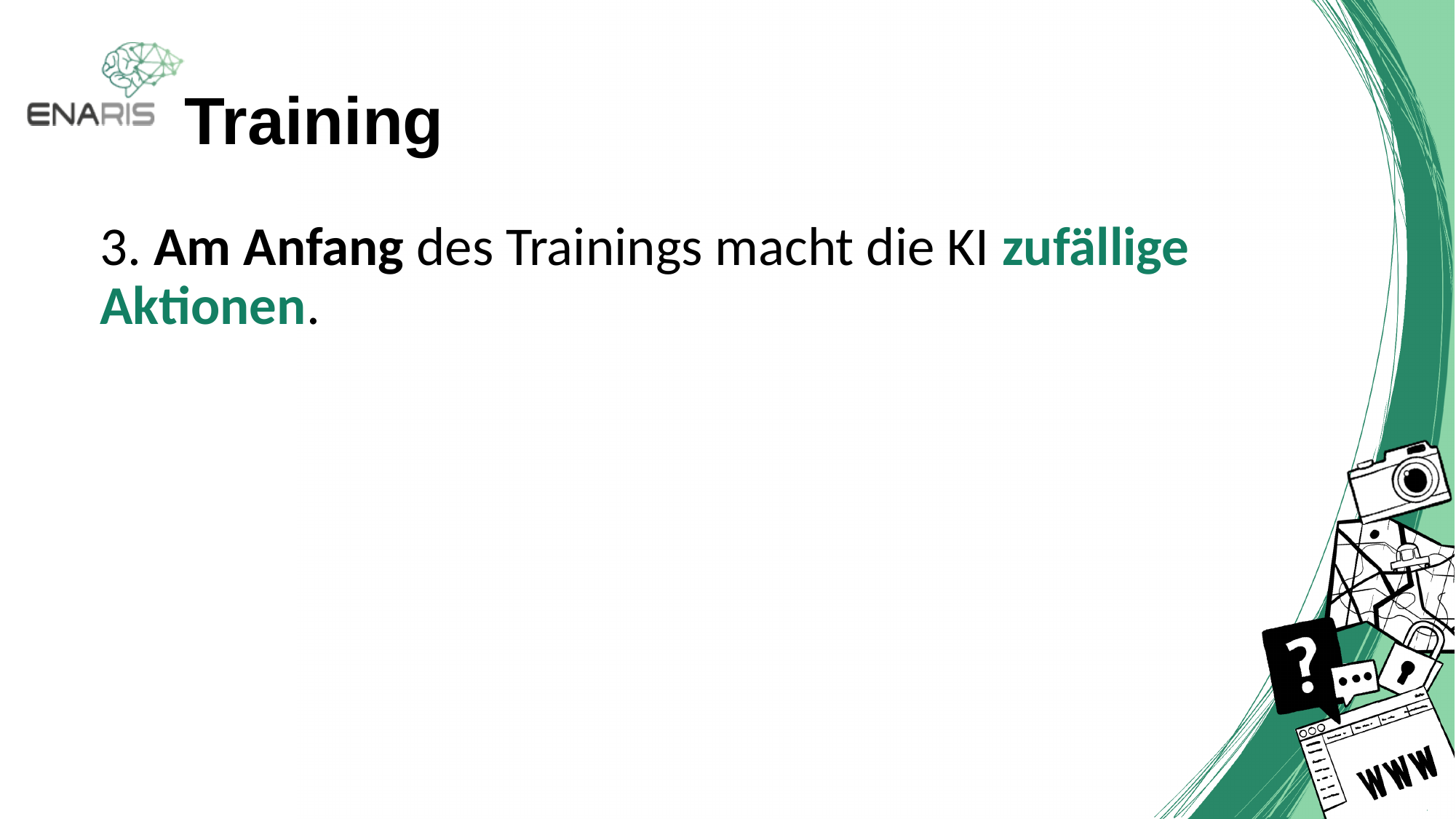

# Training
3. Am Anfang des Trainings macht die KI zufällige Aktionen.